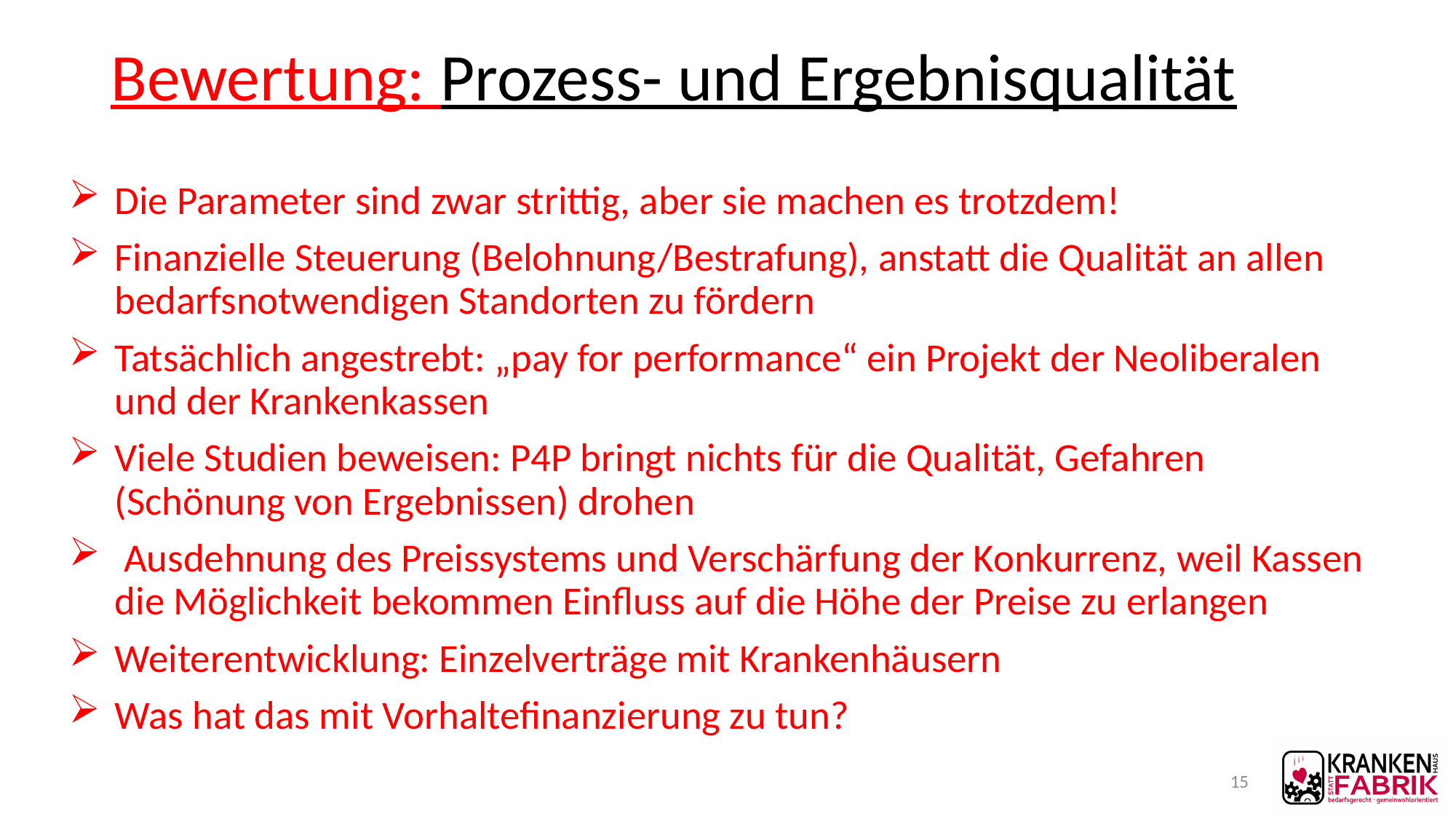

# Bewertung: Prozess- und Ergebnisqualität
Die Parameter sind zwar strittig, aber sie machen es trotzdem!
Finanzielle Steuerung (Belohnung/Bestrafung), anstatt die Qualität an allen bedarfsnotwendigen Standorten zu fördern
Tatsächlich angestrebt: „pay for performance“ ein Projekt der Neoliberalen und der Krankenkassen
Viele Studien beweisen: P4P bringt nichts für die Qualität, Gefahren (Schönung von Ergebnissen) drohen
 Ausdehnung des Preissystems und Verschärfung der Konkurrenz, weil Kassen die Möglichkeit bekommen Einfluss auf die Höhe der Preise zu erlangen
Weiterentwicklung: Einzelverträge mit Krankenhäusern
Was hat das mit Vorhaltefinanzierung zu tun?

15